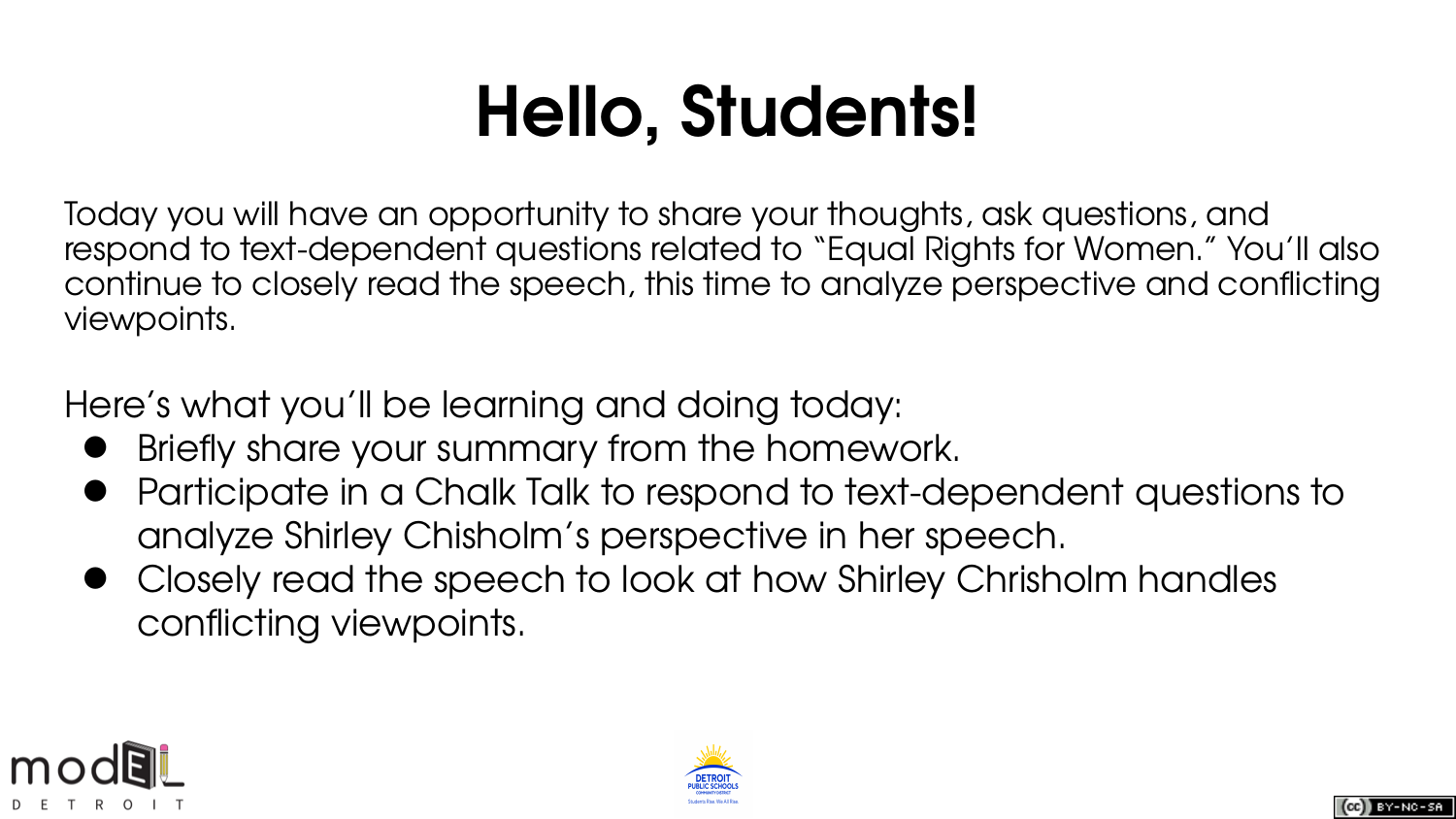

# Hello, Students!
Today you will have an opportunity to share your thoughts, ask questions, and respond to text-dependent questions related to “Equal Rights for Women.” You’ll also continue to closely read the speech, this time to analyze perspective and conflicting viewpoints.

Here’s what you’ll be learning and doing today:
Briefly share your summary from the homework.
Participate in a Chalk Talk to respond to text-dependent questions to analyze Shirley Chisholm’s perspective in her speech.
Closely read the speech to look at how Shirley Chrisholm handles conflicting viewpoints.